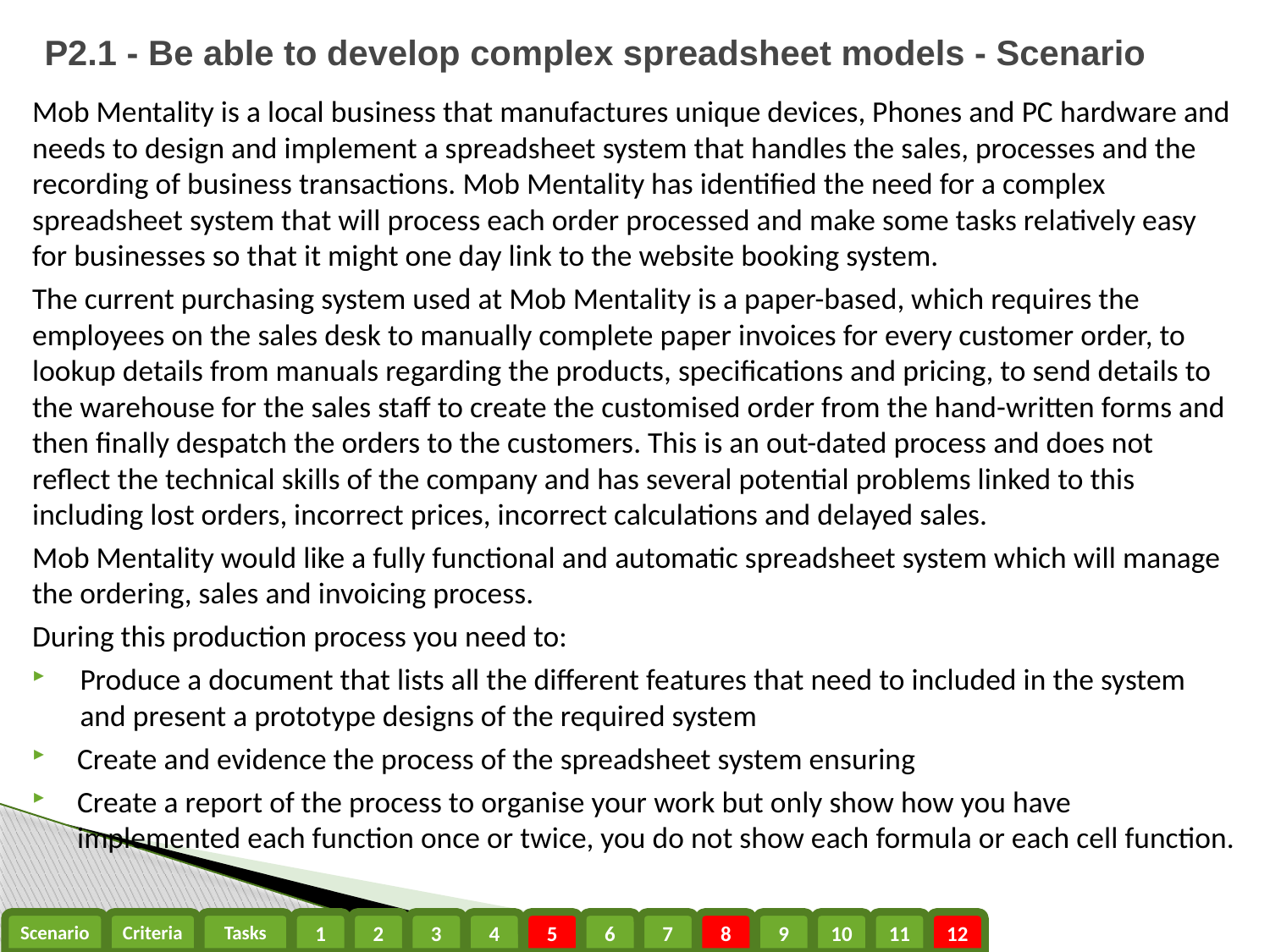

P2.1 - Be able to develop complex spreadsheet models - Scenario
Mob Mentality is a local business that manufactures unique devices, Phones and PC hardware and needs to design and implement a spreadsheet system that handles the sales, processes and the recording of business transactions. Mob Mentality has identified the need for a complex spreadsheet system that will process each order processed and make some tasks relatively easy for businesses so that it might one day link to the website booking system.
The current purchasing system used at Mob Mentality is a paper-based, which requires the employees on the sales desk to manually complete paper invoices for every customer order, to lookup details from manuals regarding the products, specifications and pricing, to send details to the warehouse for the sales staff to create the customised order from the hand-written forms and then finally despatch the orders to the customers. This is an out-dated process and does not reflect the technical skills of the company and has several potential problems linked to this including lost orders, incorrect prices, incorrect calculations and delayed sales.
Mob Mentality would like a fully functional and automatic spreadsheet system which will manage the ordering, sales and invoicing process.
During this production process you need to:
Produce a document that lists all the different features that need to included in the system and present a prototype designs of the required system
Create and evidence the process of the spreadsheet system ensuring
Create a report of the process to organise your work but only show how you have implemented each function once or twice, you do not show each formula or each cell function.